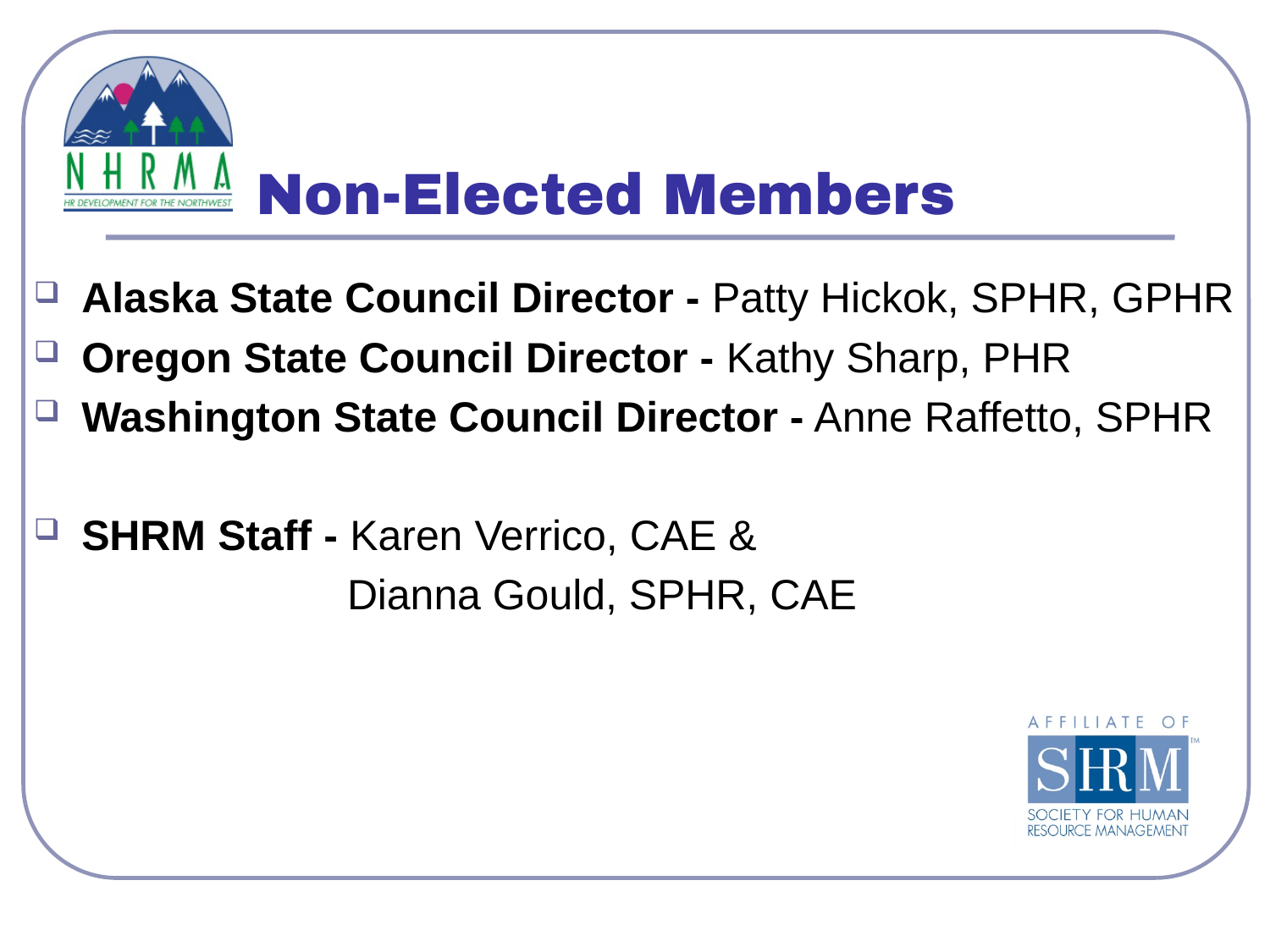

# Non-Elected Members
Alaska State Council Director - Patty Hickok, SPHR, GPHR
Oregon State Council Director - Kathy Sharp, PHR
Washington State Council Director - Anne Raffetto, SPHR

SHRM Staff - Karen Verrico, CAE &
		     Dianna Gould, SPHR, CAE